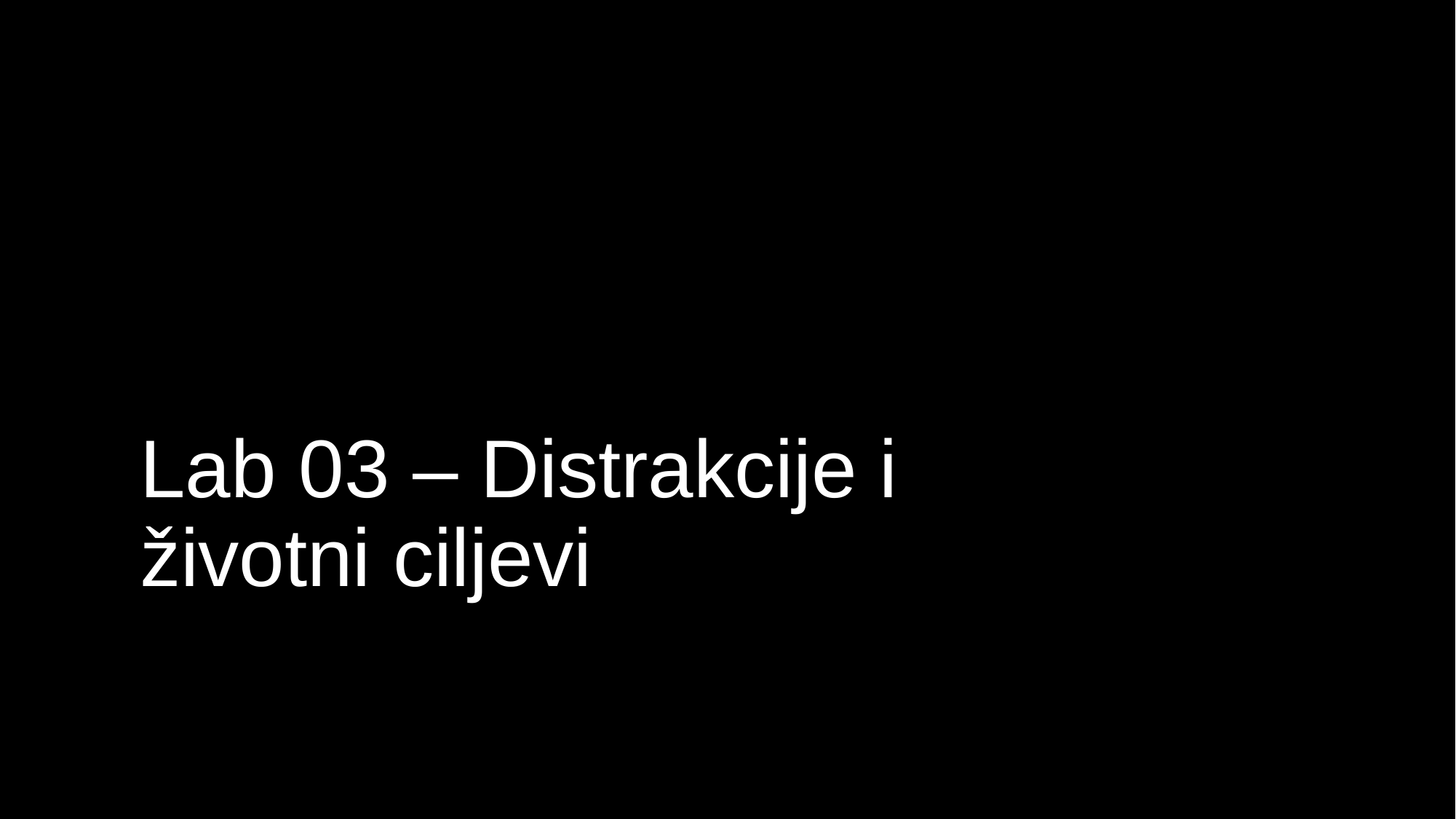

# Lab 03 – Distrakcije i   životni ciljevi